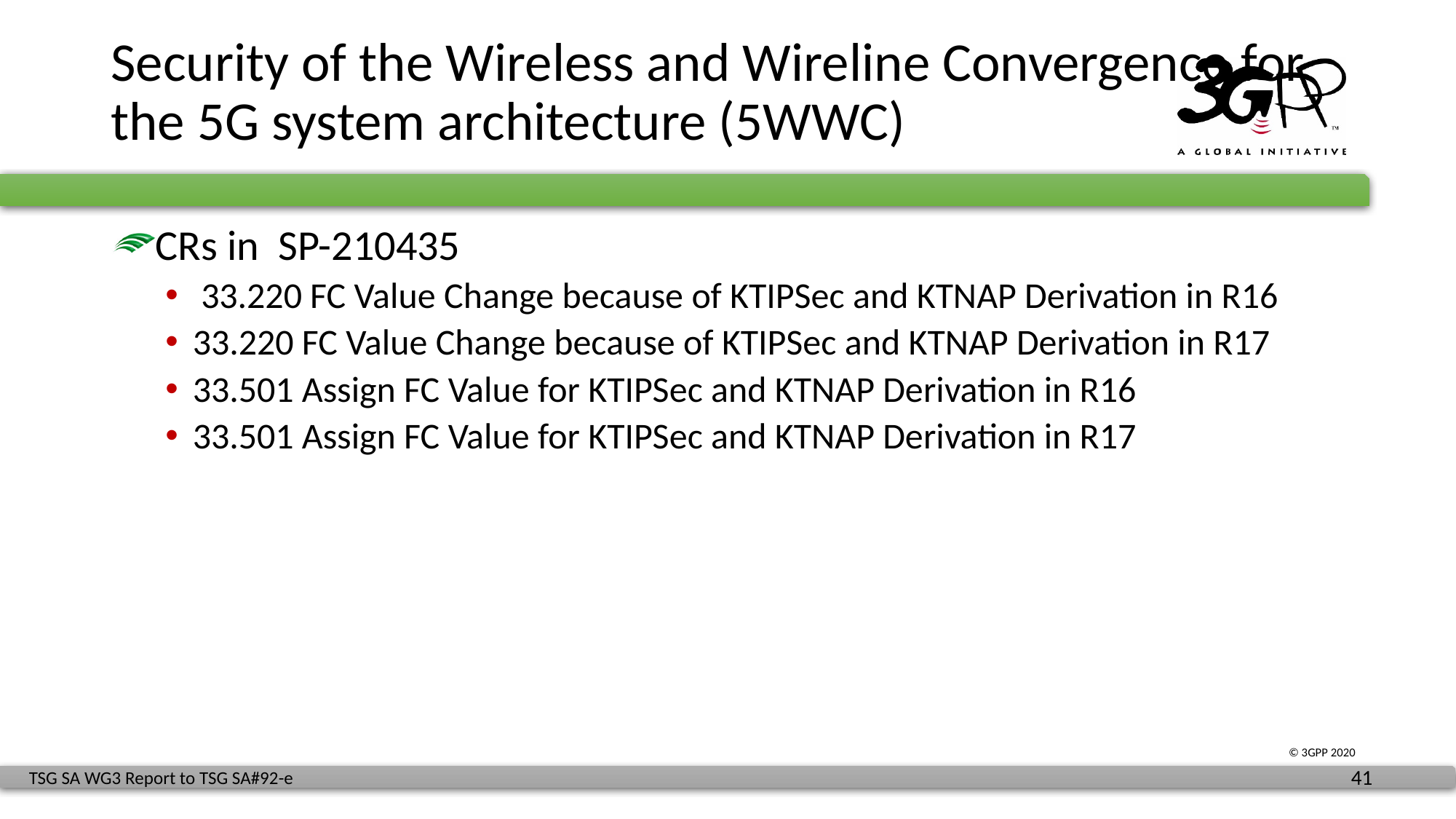

# Security of the Wireless and Wireline Convergence for the 5G system architecture (5WWC)
CRs in  SP-210435
 33.220 FC Value Change because of KTIPSec and KTNAP Derivation in R16
33.220 FC Value Change because of KTIPSec and KTNAP Derivation in R17
33.501 Assign FC Value for KTIPSec and KTNAP Derivation in R16
33.501 Assign FC Value for KTIPSec and KTNAP Derivation in R17